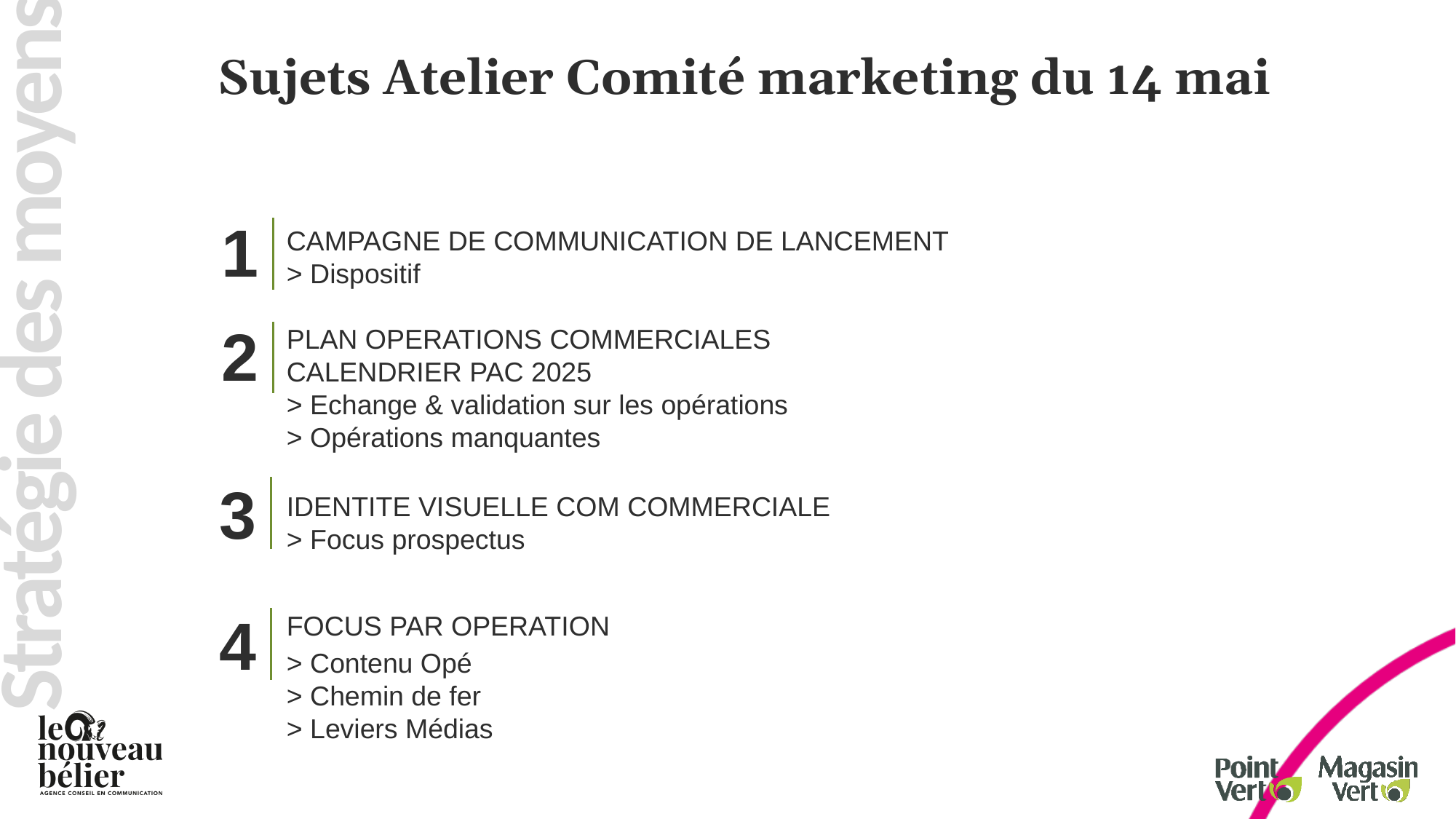

Sujets Atelier Comité marketing du 14 mai
1
	CAMPAGNE DE COMMUNICATION DE LANCEMENT
	> Dispositif

	PLAN OPERATIONS COMMERCIALES
	CALENDRIER PAC 2025
	> Echange & validation sur les opérations
	> Opérations manquantes

	IDENTITE VISUELLE COM COMMERCIALE
	> Focus prospectus

	FOCUS PAR OPERATION
	> Contenu Opé
	> Chemin de fer
	> Leviers Médias

2
Stratégie des moyens
3
4